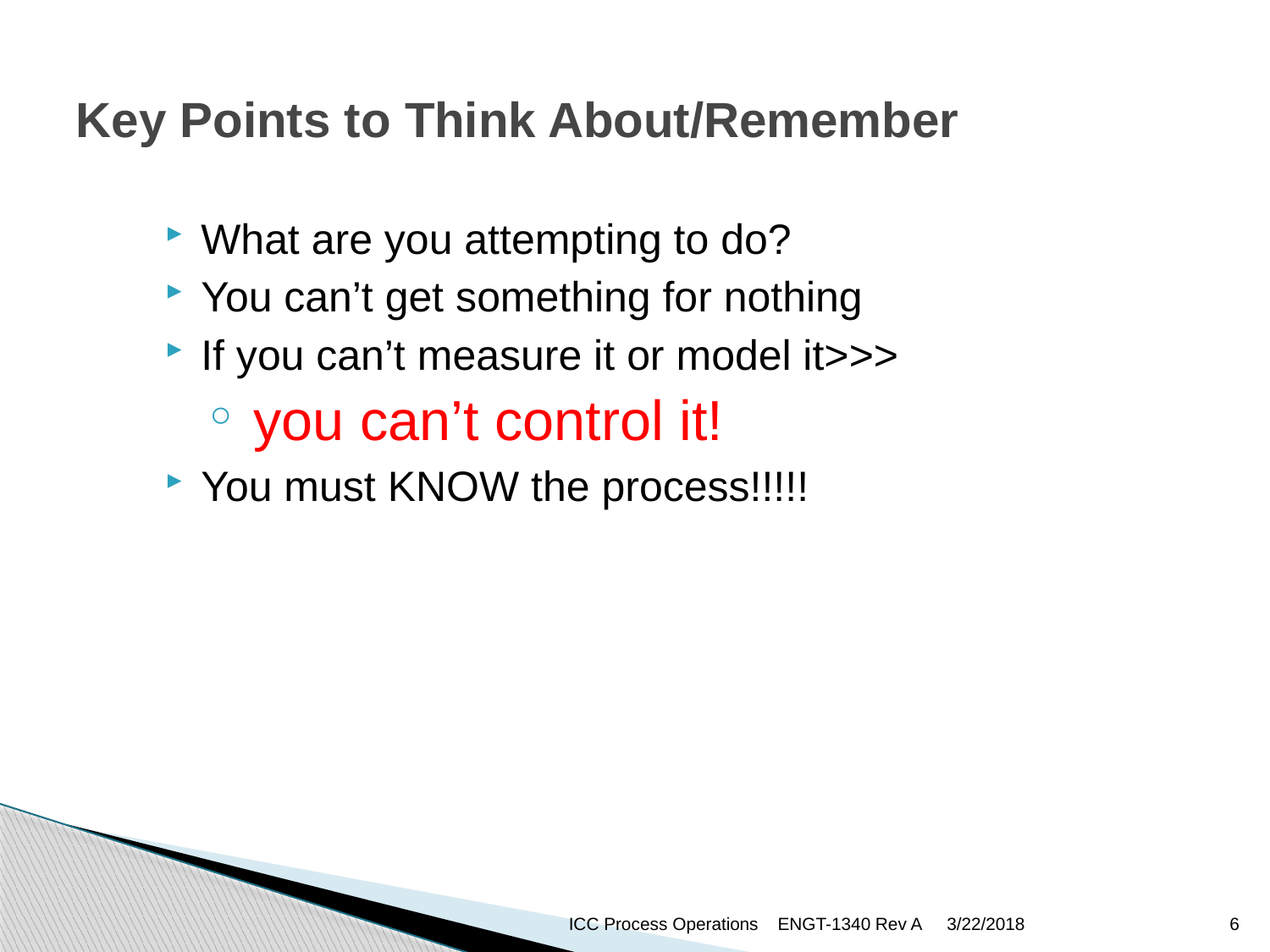

# Key Points to Think About/Remember
What are you attempting to do?
You can’t get something for nothing
If you can’t measure it or model it>>>
 you can’t control it!
You must KNOW the process!!!!!

ICC Process Operations    ENGT-1340 Rev A
3/22/2018
6